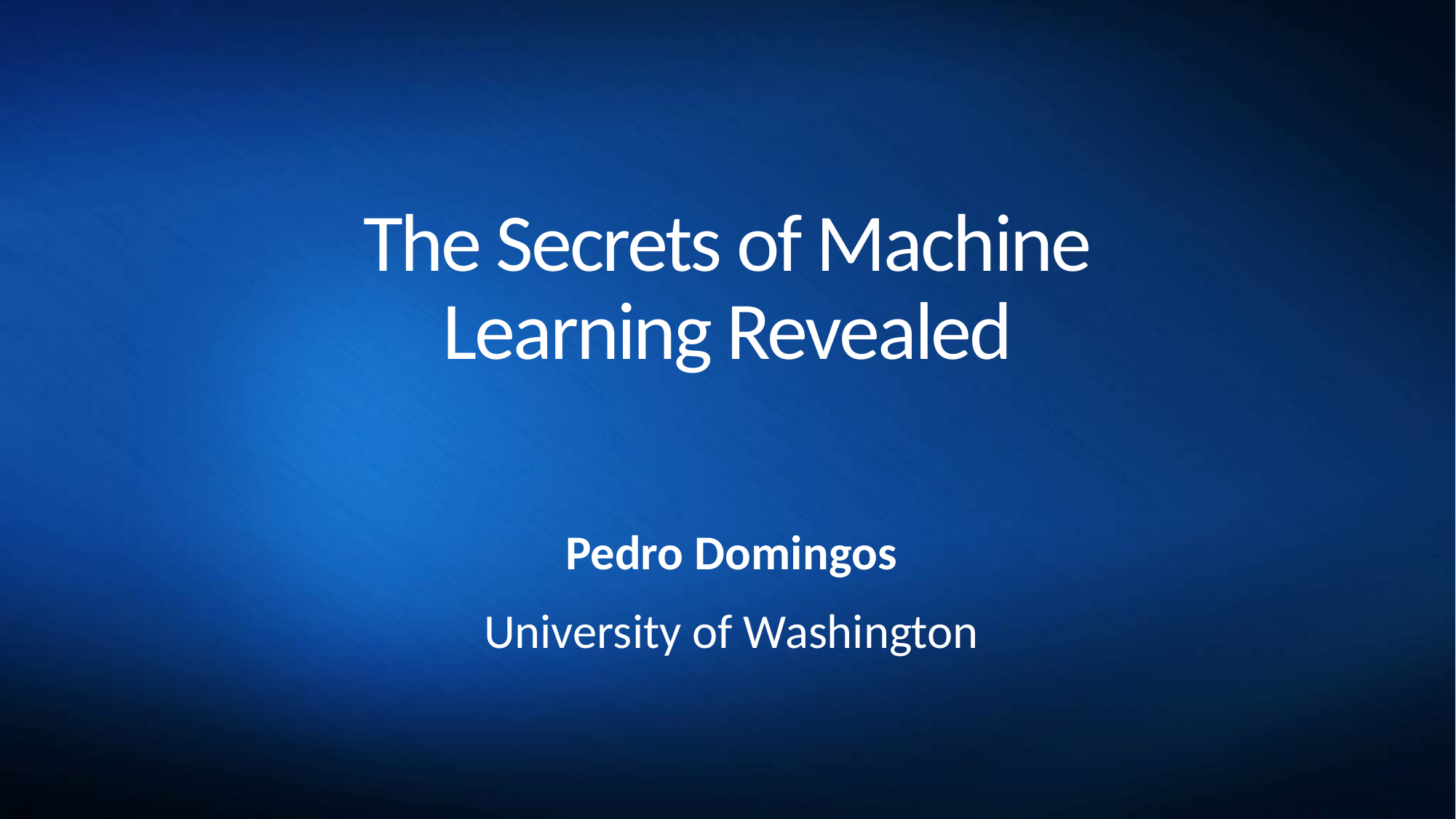

# The Secrets of Machine Learning Revealed
Pedro Domingos

University of Washington